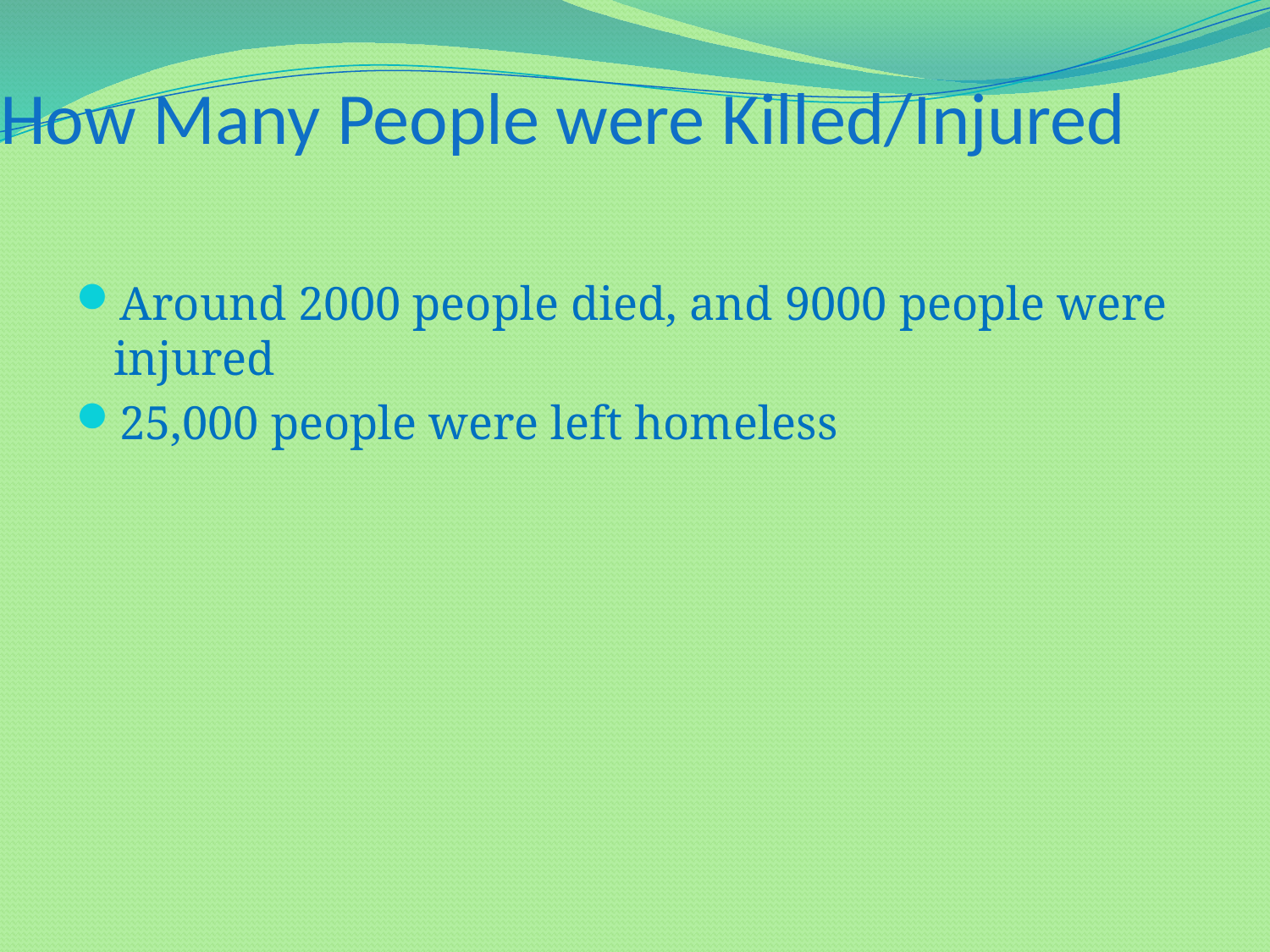

# How Many People were Killed/Injured
Around 2000 people died, and 9000 people were injured
25,000 people were left homeless